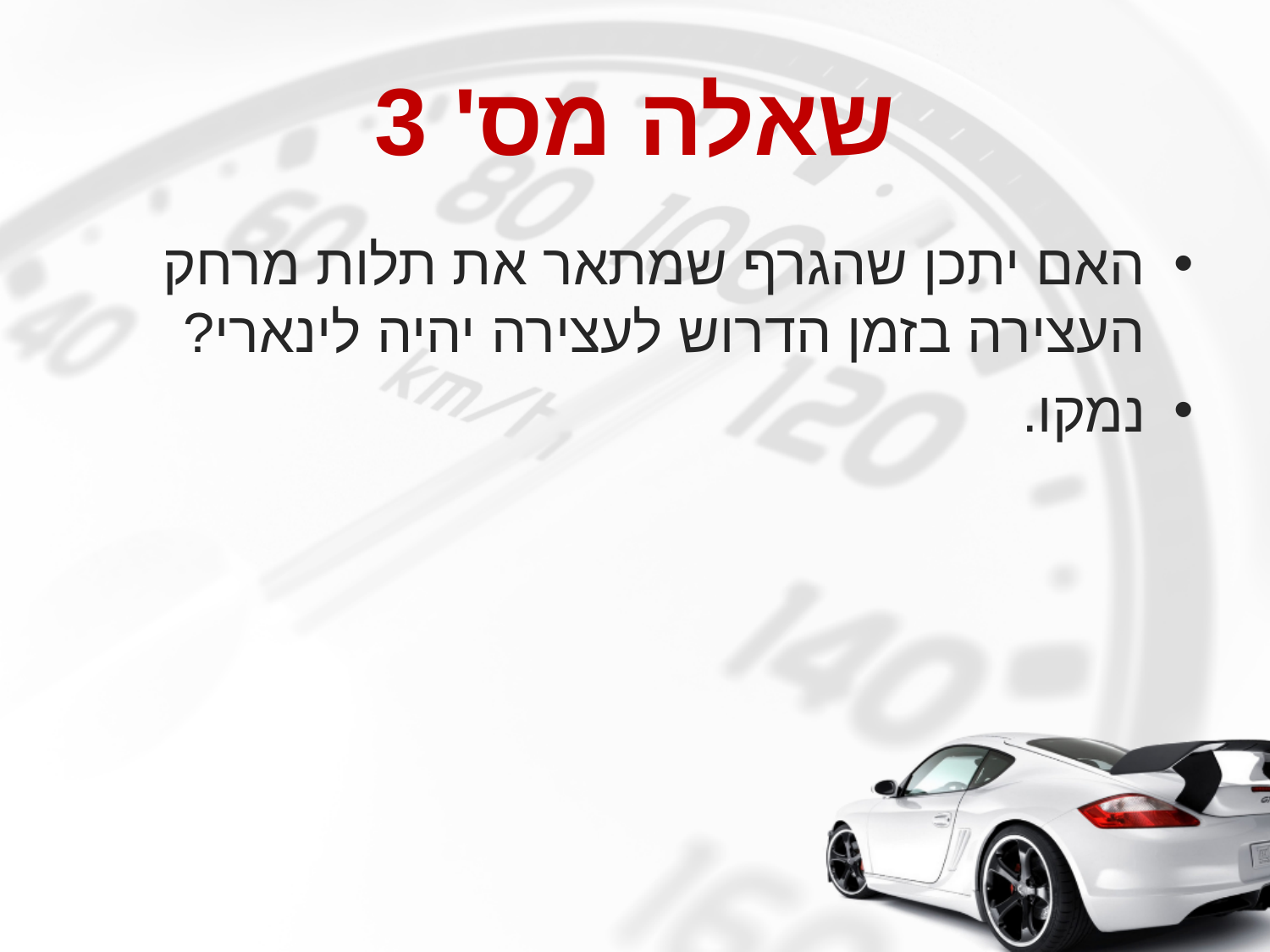

# שאלה מס' 3
האם יתכן שהגרף שמתאר את תלות מרחק העצירה בזמן הדרוש לעצירה יהיה לינארי?
נמקו.